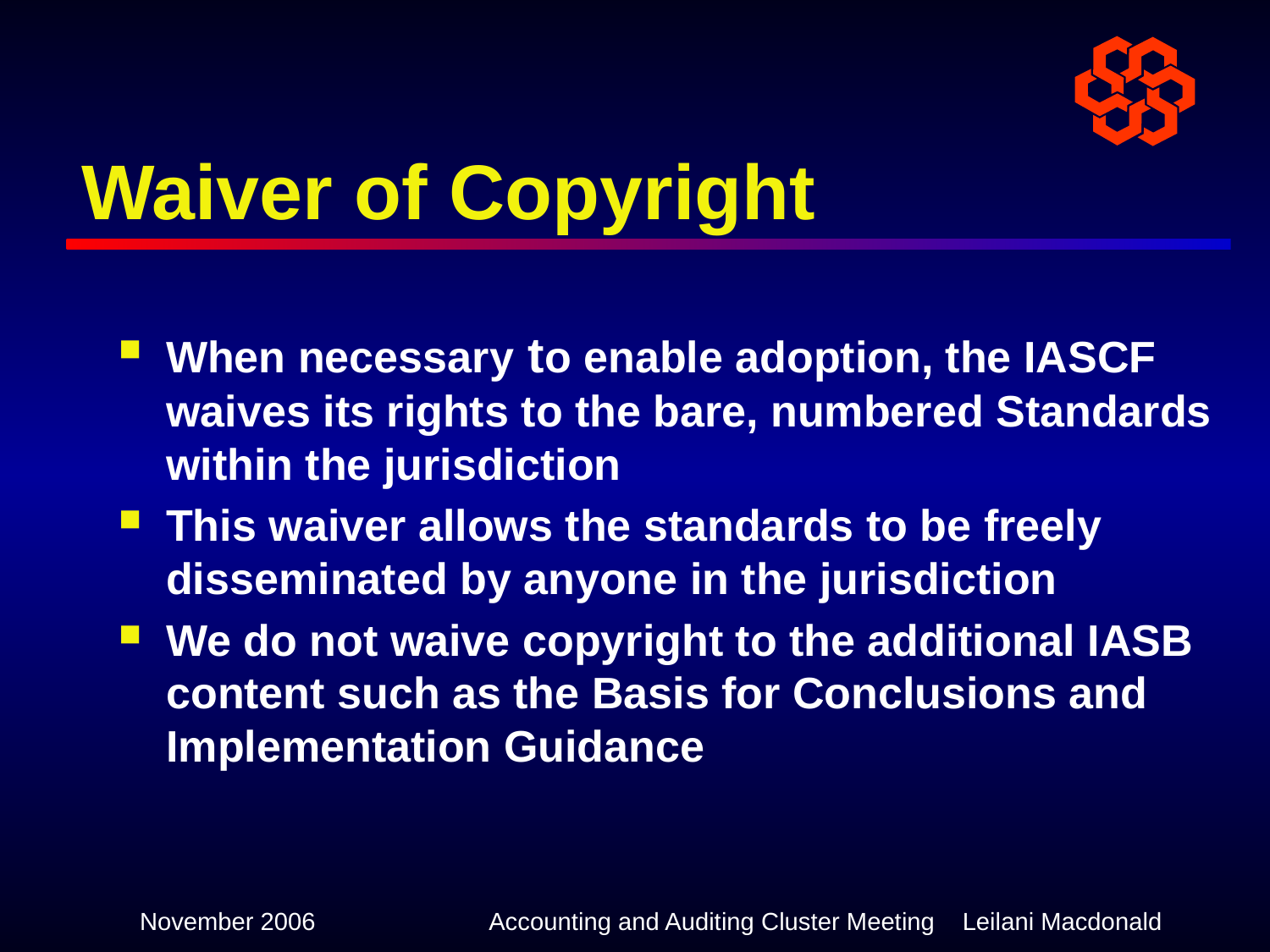

# Waiver of Copyright
When necessary to enable adoption, the IASCF waives its rights to the bare, numbered Standards within the jurisdiction
This waiver allows the standards to be freely disseminated by anyone in the jurisdiction
We do not waive copyright to the additional IASB content such as the Basis for Conclusions and Implementation Guidance

November 2006
Accounting and Auditing Cluster Meeting 	   Leilani Macdonald